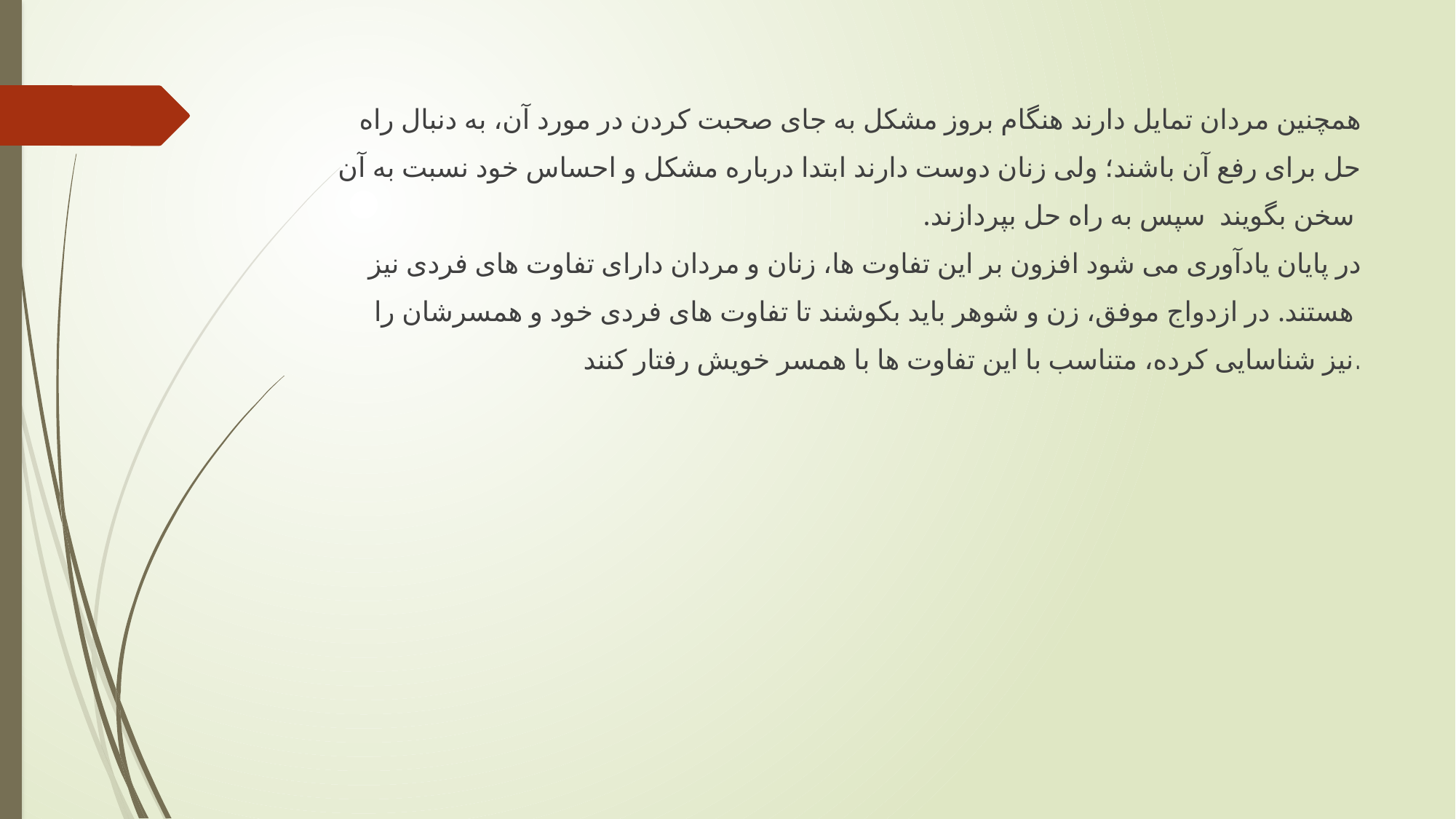

همچنین مردان تمایل دارند هنگام بروز مشکل به جای صحبت کردن در مورد آن، به دنبال راه
حل برای رفع آن باشند؛ ولی زنان دوست دارند ابتدا درباره مشکل و احساس خود نسبت به آن
 سخن بگویند  سپس به راه حل بپردازند.
در پایان یادآوری می شود افزون بر این تفاوت ها، زنان و مردان دارای تفاوت های فردی نیز
 هستند. در ازدواج موفق، زن و شوهر باید بکوشند تا تفاوت های فردی خود و همسرشان را
نیز شناسایی کرده، متناسب با این تفاوت ها با همسر خویش رفتار کنند.